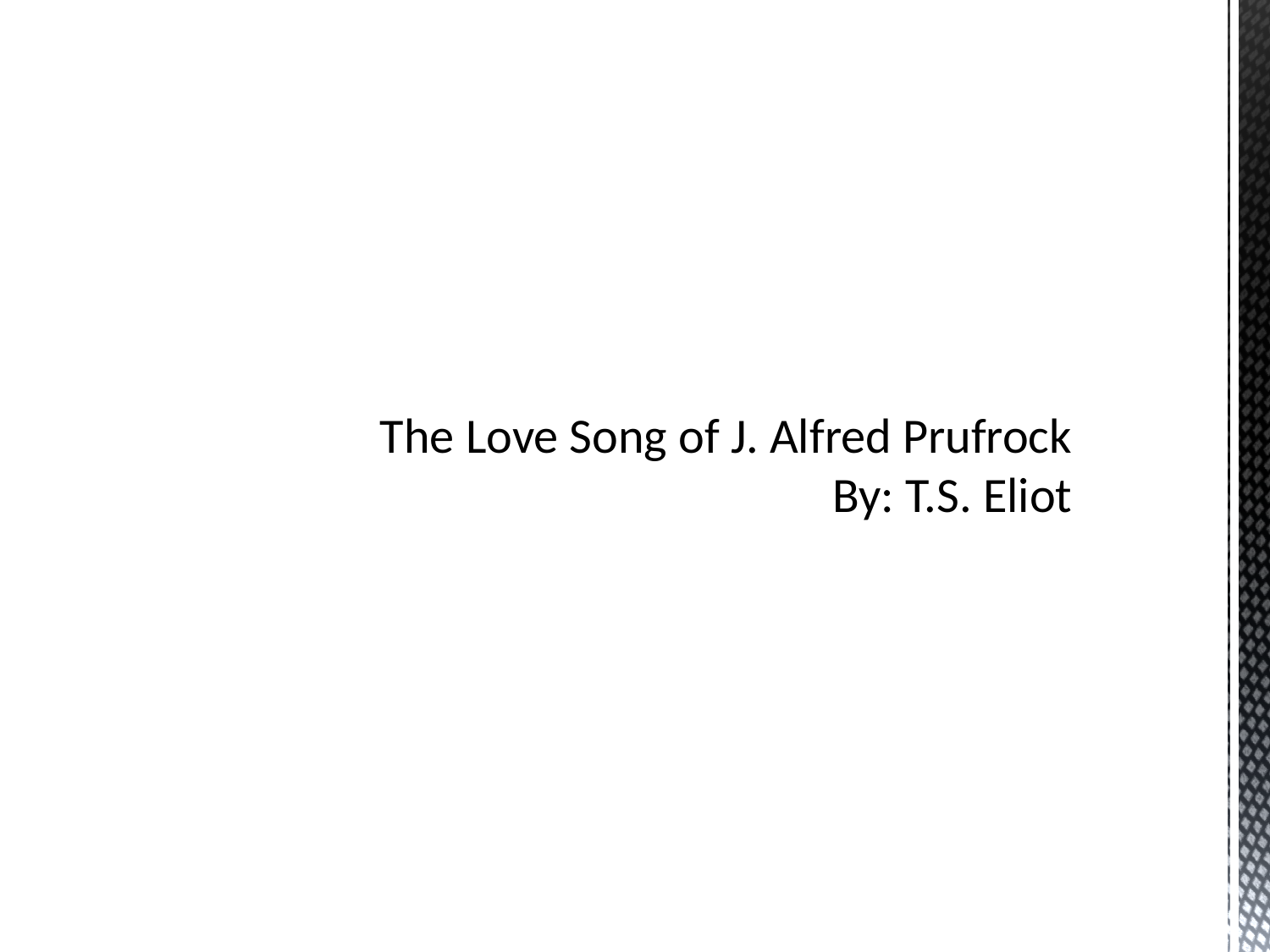

# The Love Song of J. Alfred Prufrock By: T.S. Eliot